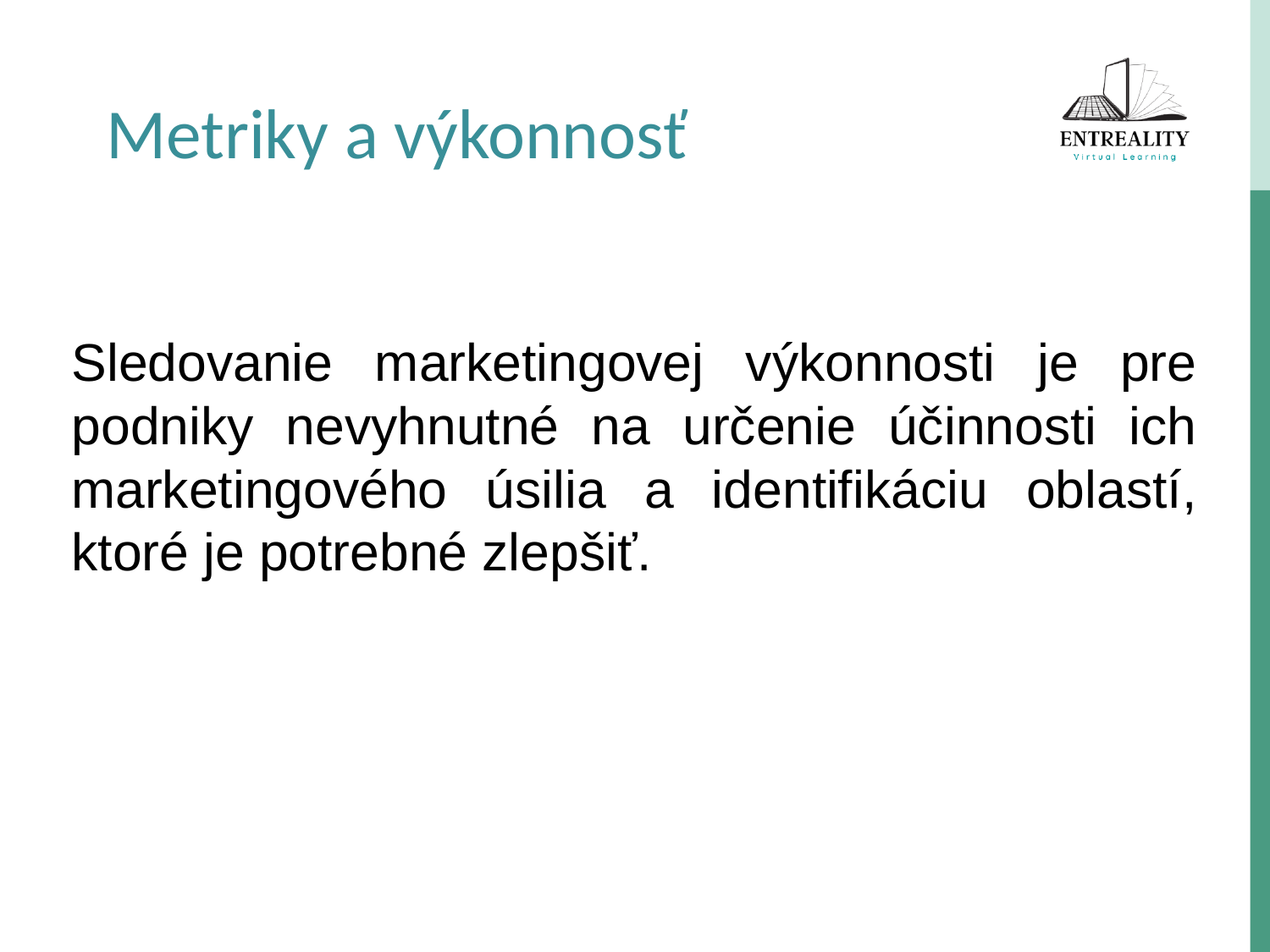

Metriky a výkonnosť

Sledovanie marketingovej výkonnosti je pre podniky nevyhnutné na určenie účinnosti ich marketingového úsilia a identifikáciu oblastí, ktoré je potrebné zlepšiť.